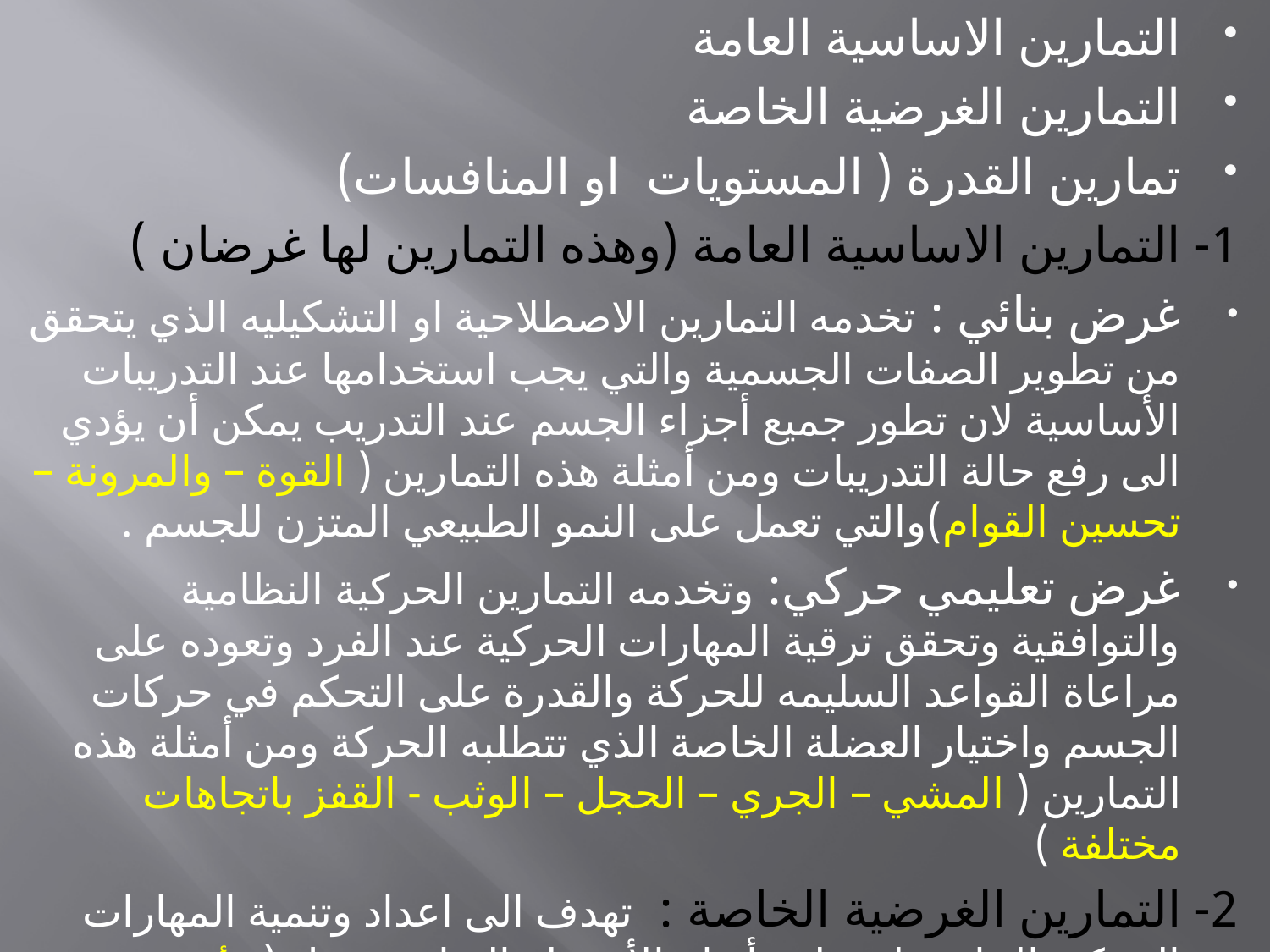

التمارين الاساسية العامة
التمارين الغرضية الخاصة
تمارين القدرة ( المستويات  او المنافسات)
1- التمارين الاساسية العامة (وهذه التمارين لها غرضان )
غرض بنائي : تخدمه التمارين الاصطلاحية او التشكيليه الذي يتحقق من تطوير الصفات الجسمية والتي يجب استخدامها عند التدريبات الأساسية لان تطور جميع أجزاء الجسم عند التدريب يمكن أن يؤدي الى رفع حالة التدريبات ومن أمثلة هذه التمارين ( القوة – والمرونة – تحسين القوام)والتي تعمل على النمو الطبيعي المتزن للجسم .
غرض تعليمي حركي: وتخدمه التمارين الحركية النظامية والتوافقية وتحقق ترقية المهارات الحركية عند الفرد وتعوده على مراعاة القواعد السليمه للحركة والقدرة على التحكم في حركات الجسم واختيار العضلة الخاصة الذي تتطلبه الحركة ومن أمثلة هذه التمارين ( المشي – الجري – الحجل – الوثب - القفز باتجاهات مختلفة )
2- التمارين الغرضية الخاصة :  تهدف الى اعداد وتنمية المهارات الحركية الخاصة لمختلف أنواع الأنشطة الرياضية مثل ( الألعاب المنظمة والعاب الساحة والميدان ، والمهارات الفرقية والفردية )  وتعد عاملا مساعدا لإعداد اللاعب وتنمية مستواه في نوع الفعالية .